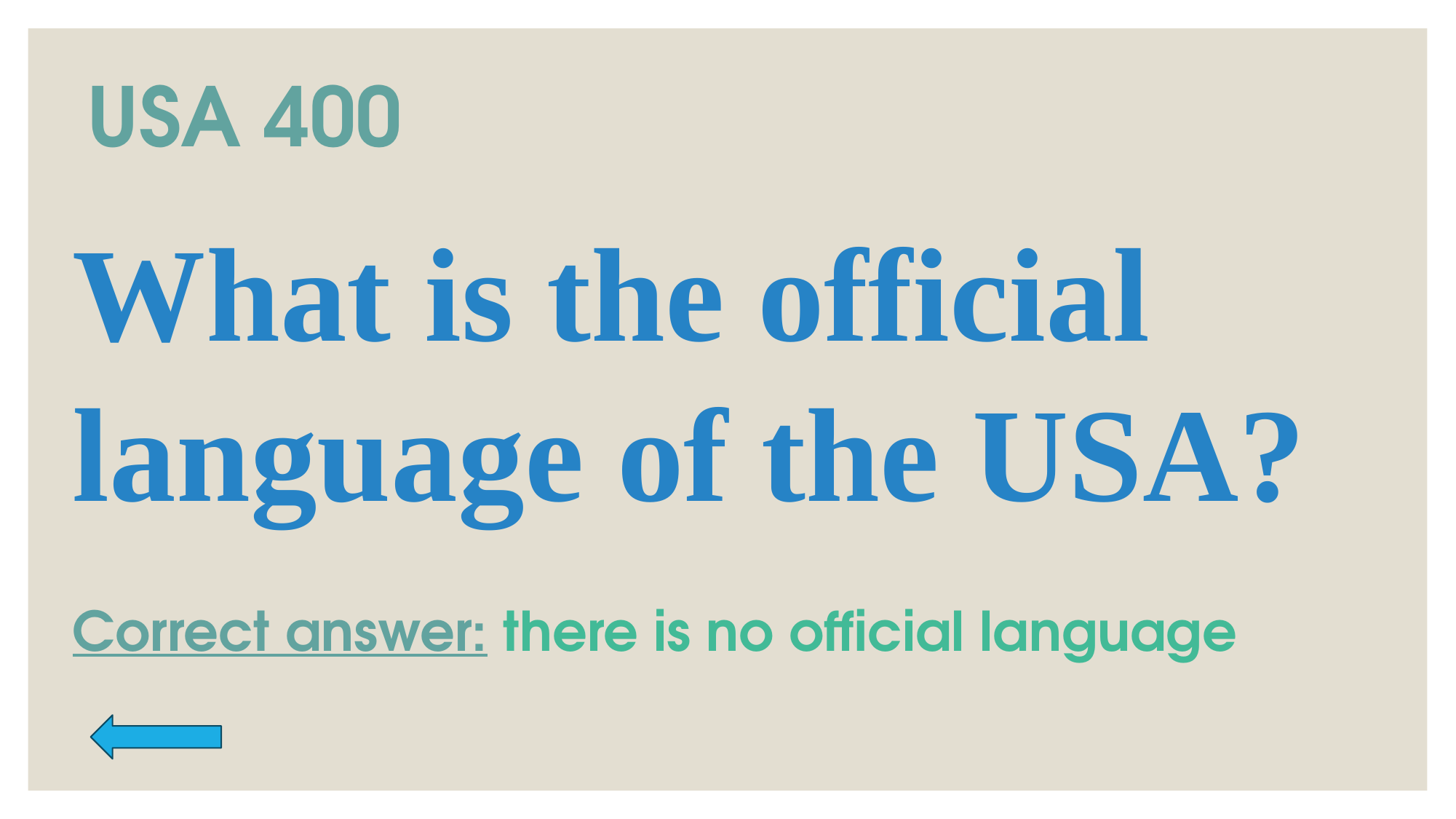

# USA 400
What is the official language of the USA?
Correct answer: there is no official language